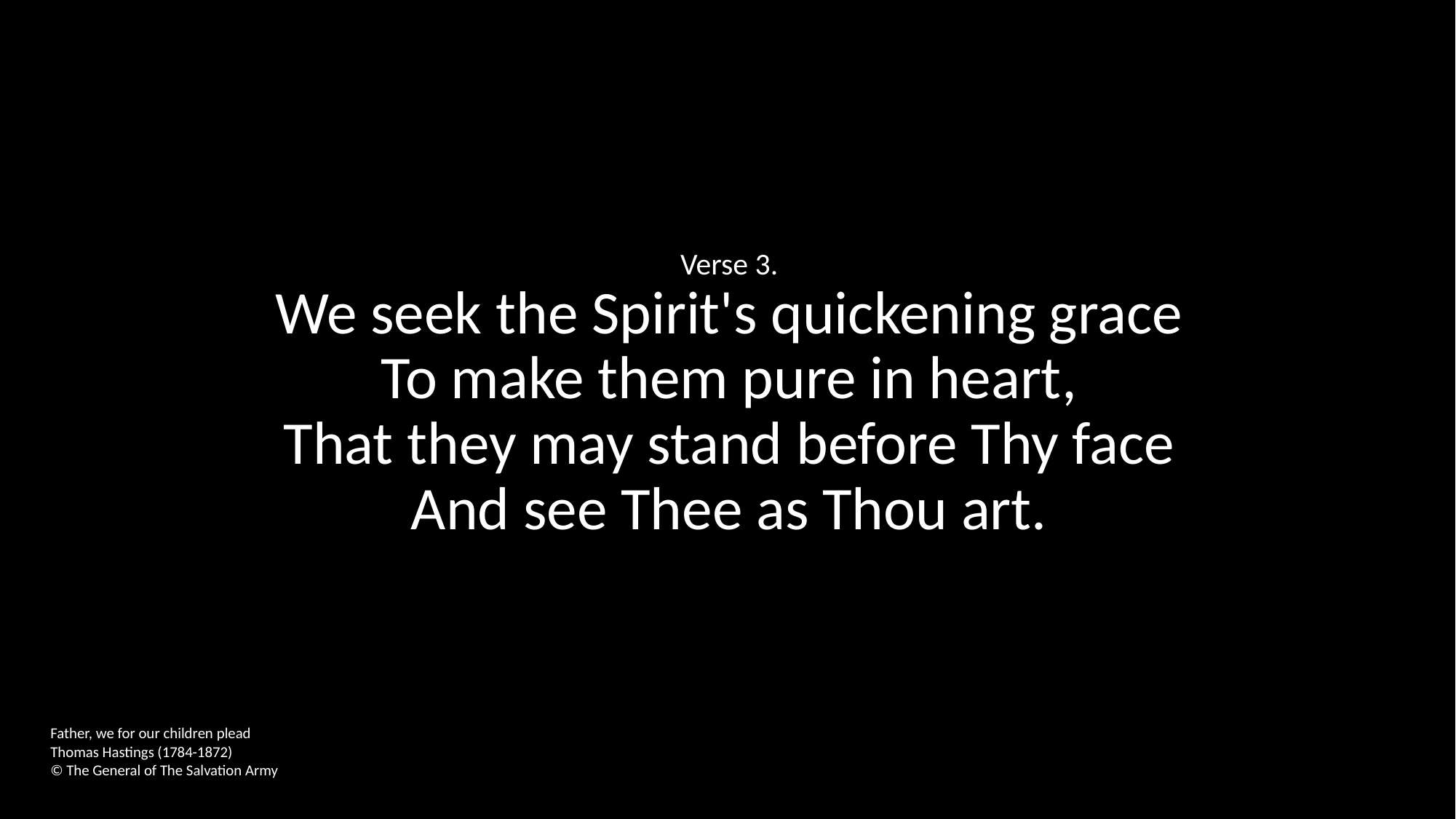

Verse 3.
We seek the Spirit's quickening grace
To make them pure in heart,
That they may stand before Thy face
And see Thee as Thou art.
Father, we for our children plead
Thomas Hastings (1784-1872)
© The General of The Salvation Army